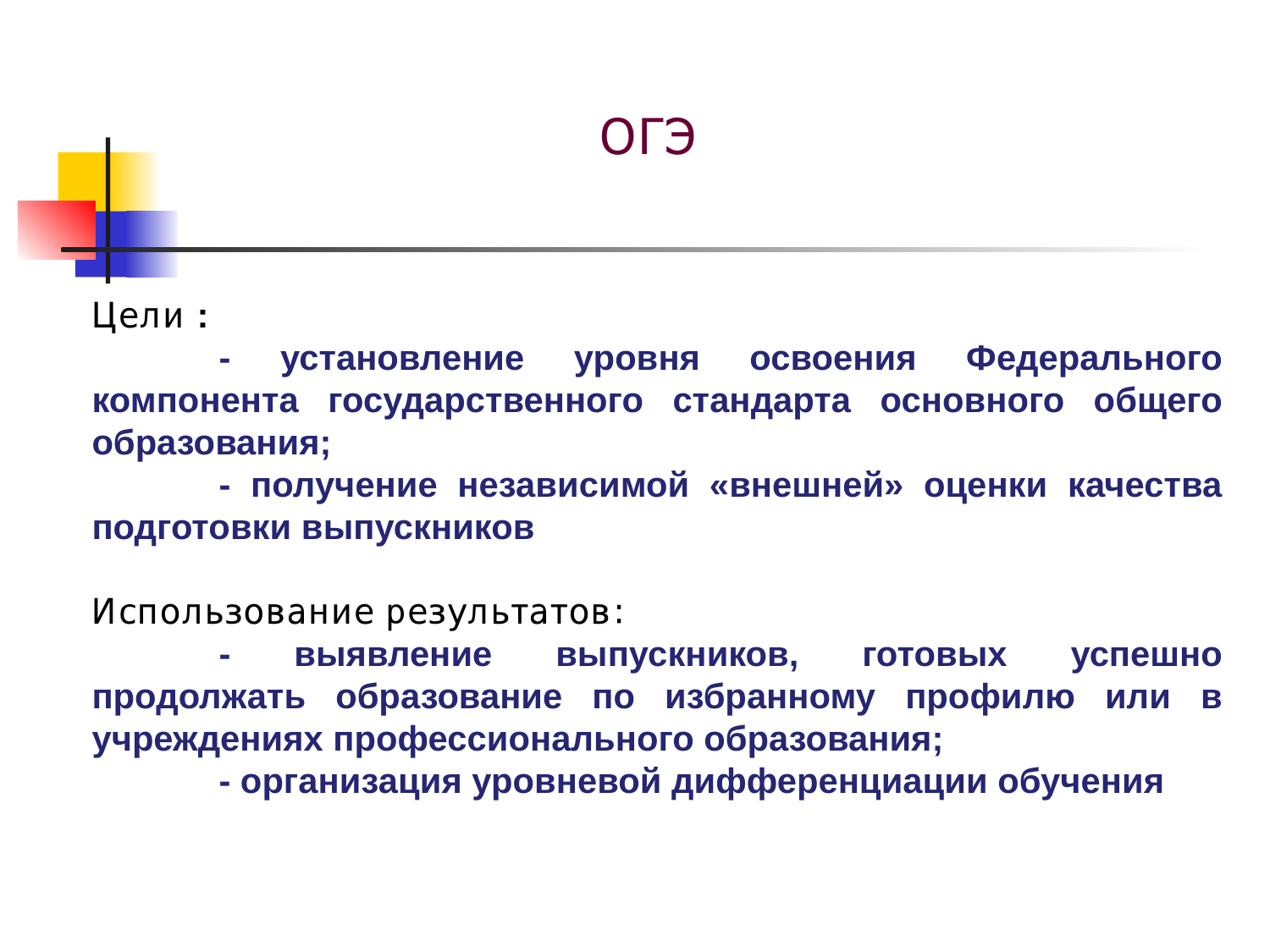

ОГЭ
Цели :
	- установление уровня освоения Федерального компонента государственного стандарта основного общего образования;
	- получение независимой «внешней» оценки качества подготовки выпускников

Использование результатов:
	- выявление выпускников, готовых успешно продолжать образование по избранному профилю или в учреждениях профессионального образования;
	- организация уровневой дифференциации обучения